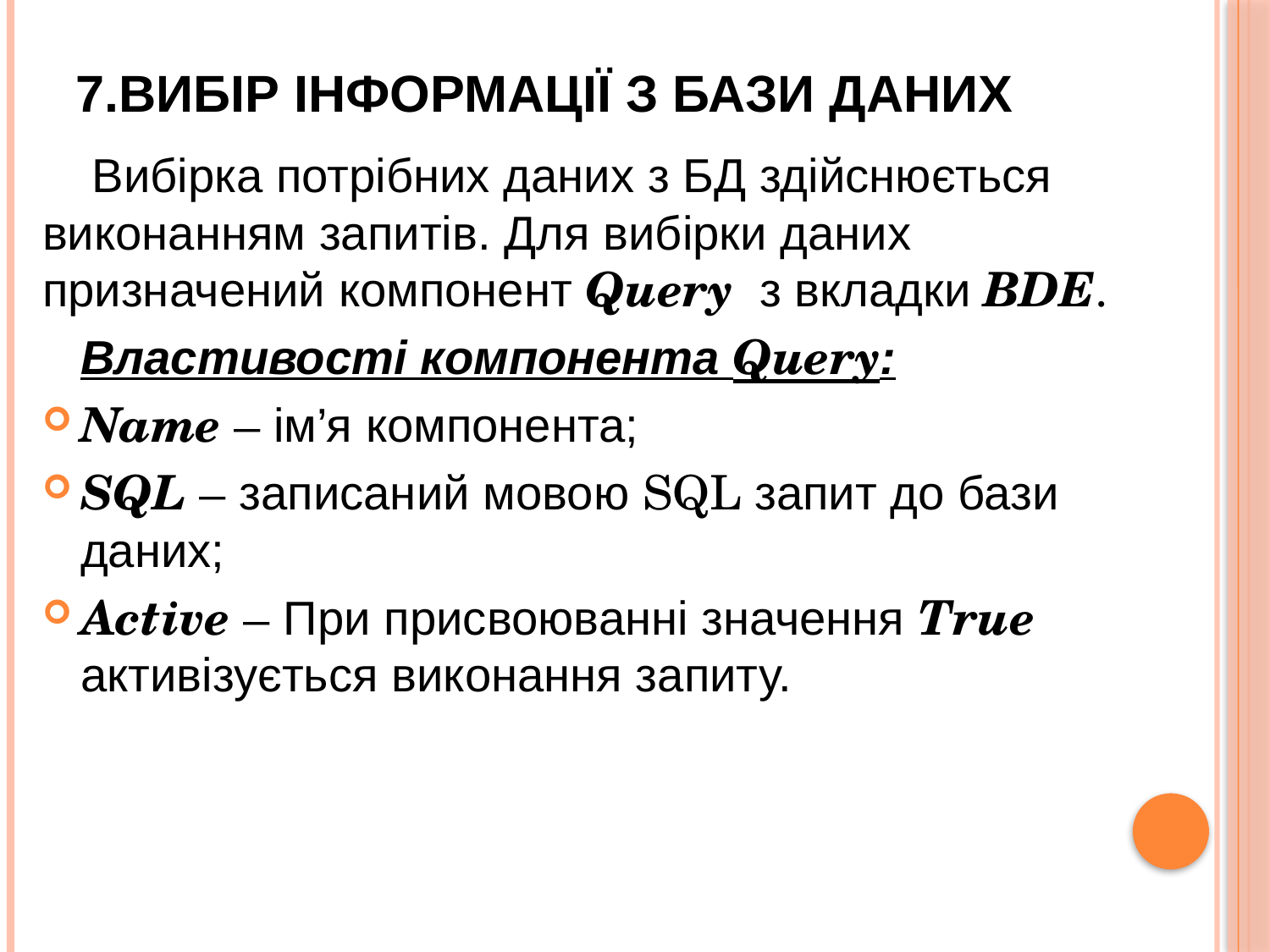

# 7.Вибір інформації з бази даних
Вибірка потрібних даних з БД здійснюється виконанням запитів. Для вибірки даних призначений компонент Query  з вкладки BDE.
	Властивості компонента Query:
Name – ім’я компонента;
SQL – записаний мовою SQL запит до бази даних;
Active – При присвоюванні значення True активізується виконання запиту.